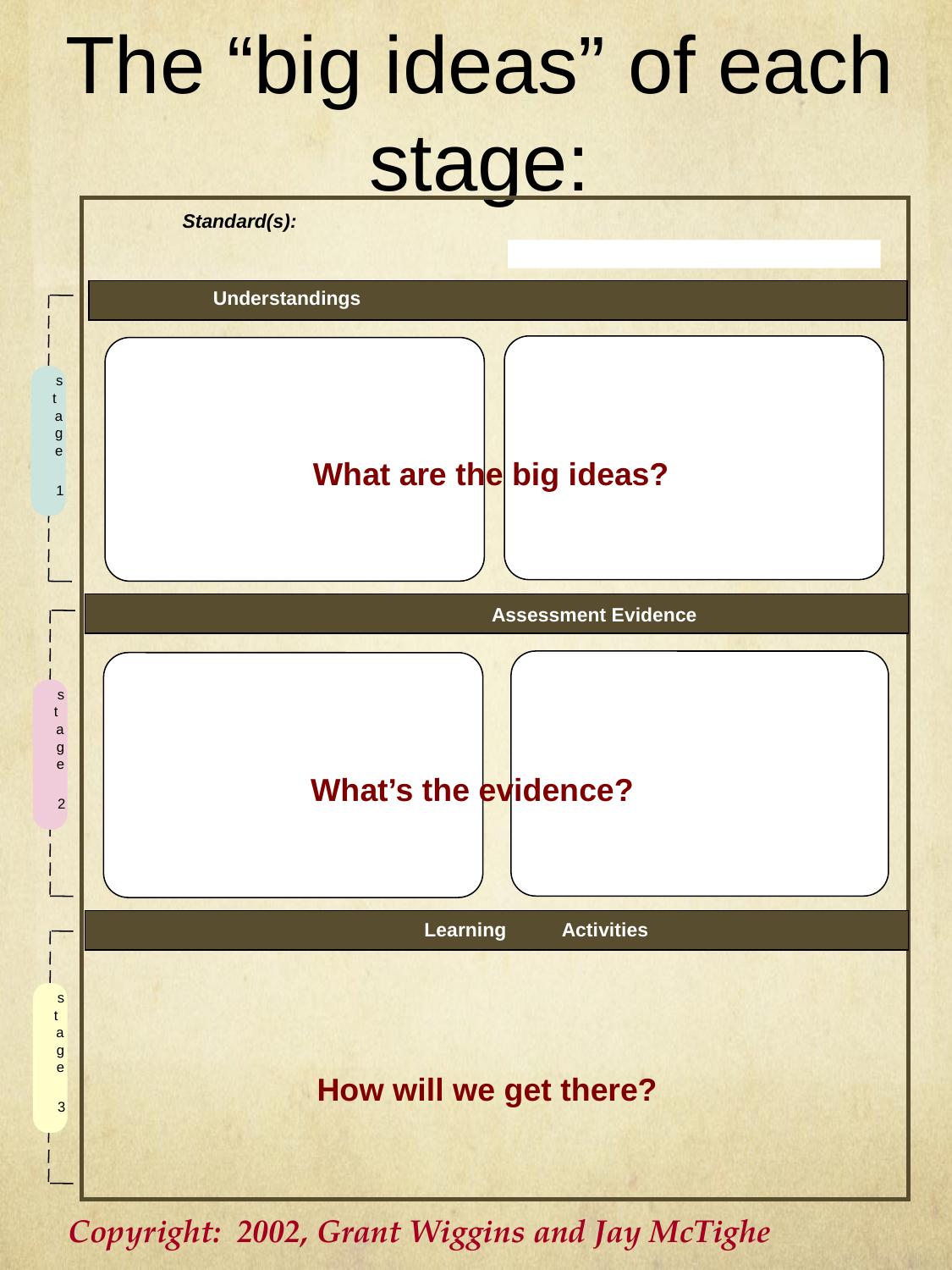

# The “big ideas” of each stage:

Standard(s):

    Understandings

s

t

a

g

e

1

Assessment Evidence

Performance
T
ask(s):
Other Evidence:

s

t

a

g

e

2

Learning
Activities

s

t

a

g

e

3

What are the big ideas?
What’s the evidence?
How will we get there?
Copyright:  2002, Grant Wiggins and Jay McTighe